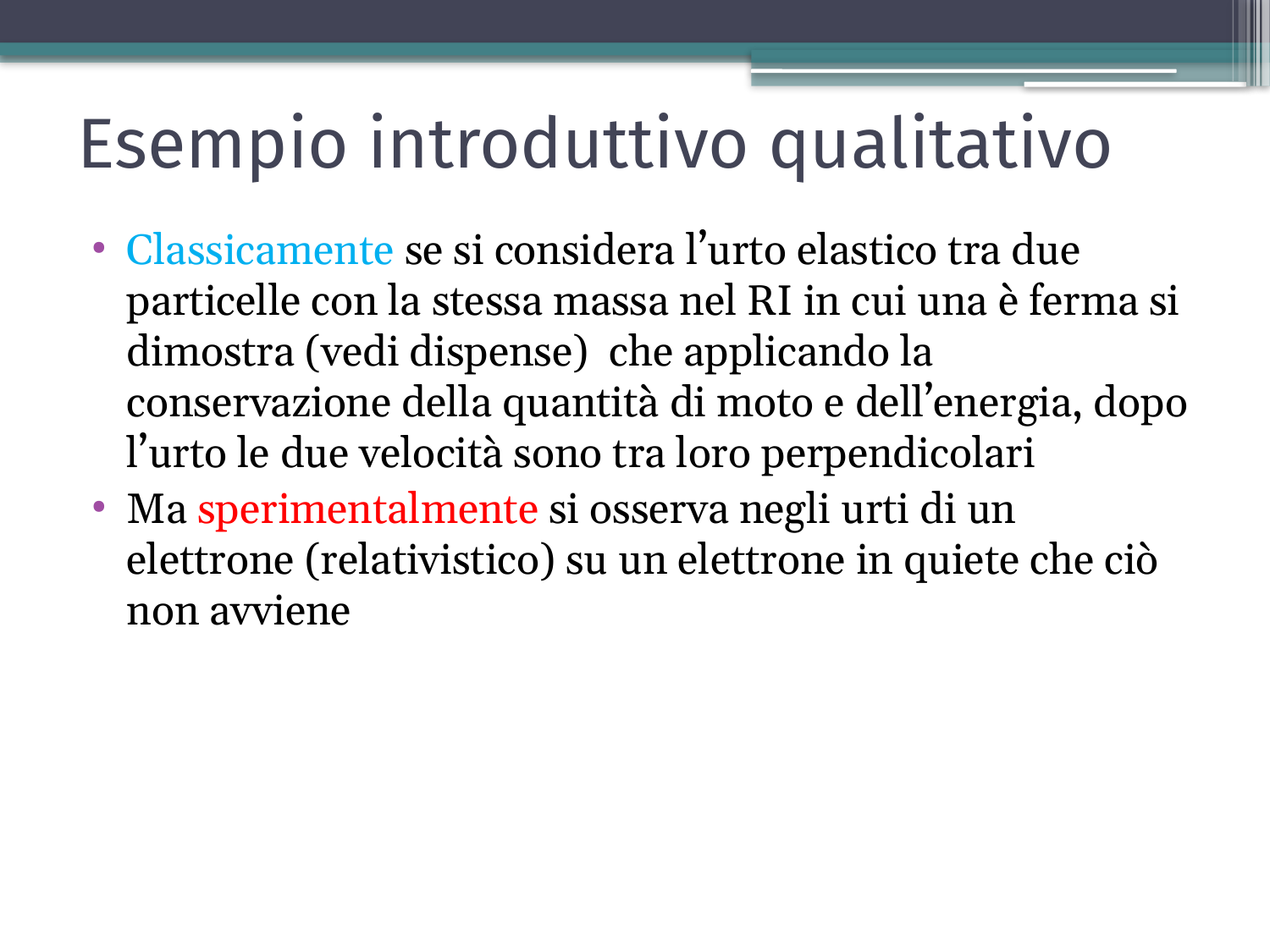

# Esempio introduttivo qualitativo
Classicamente se si considera l’urto elastico tra due particelle con la stessa massa nel RI in cui una è ferma si dimostra (vedi dispense)  che applicando la conservazione della quantità di moto e dell’energia, dopo l’urto le due velocità sono tra loro perpendicolari
Ma sperimentalmente si osserva negli urti di un elettrone (relativistico) su un elettrone in quiete che ciò non avviene